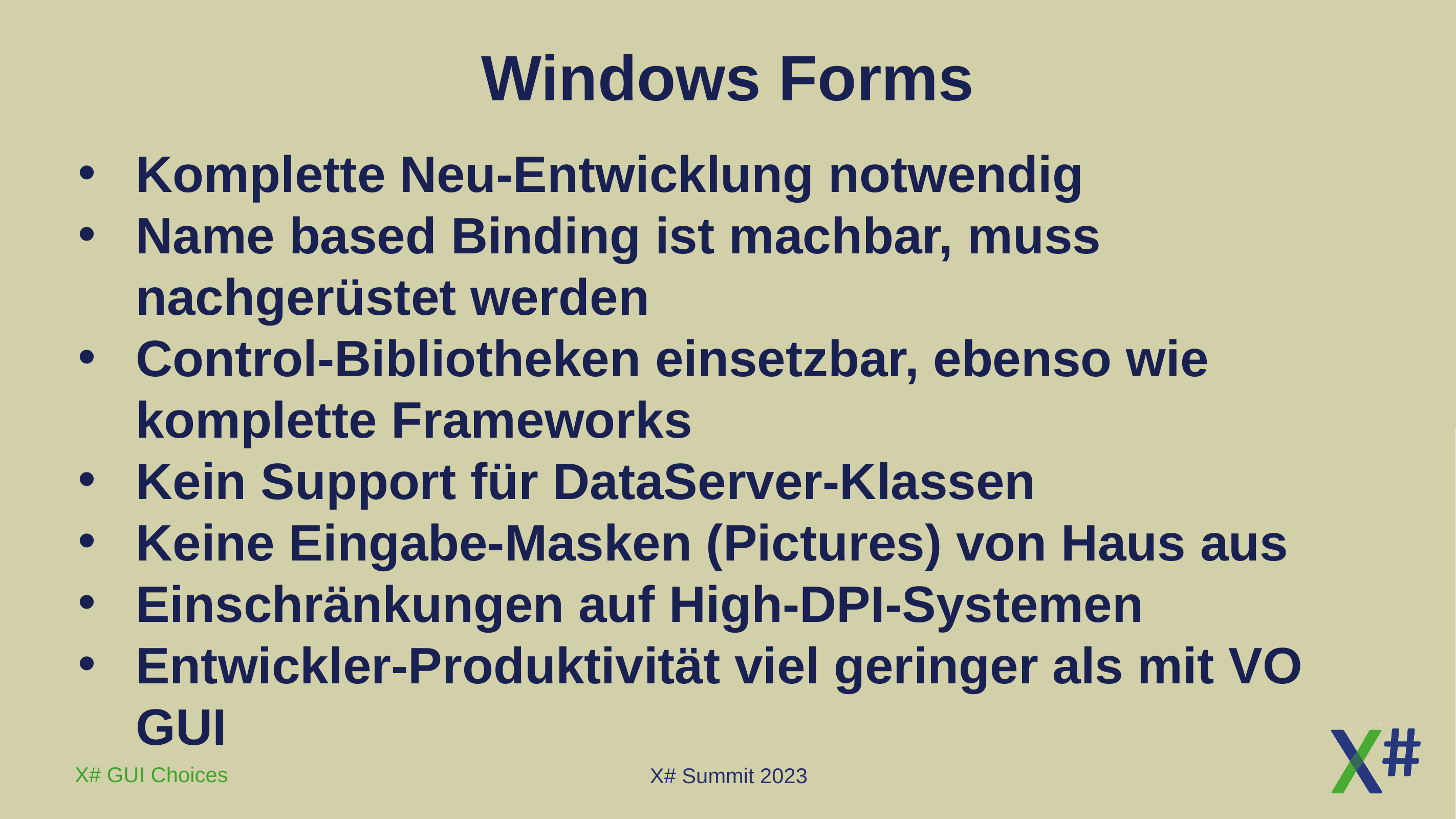

# Windows Forms
Komplette Neu-Entwicklung notwendig
Name based Binding ist machbar, muss nachgerüstet werden
Control-Bibliotheken einsetzbar, ebenso wie komplette Frameworks
Kein Support für DataServer-Klassen
Keine Eingabe-Masken (Pictures) von Haus aus
Einschränkungen auf High-DPI-Systemen
Entwickler-Produktivität viel geringer als mit VO GUI